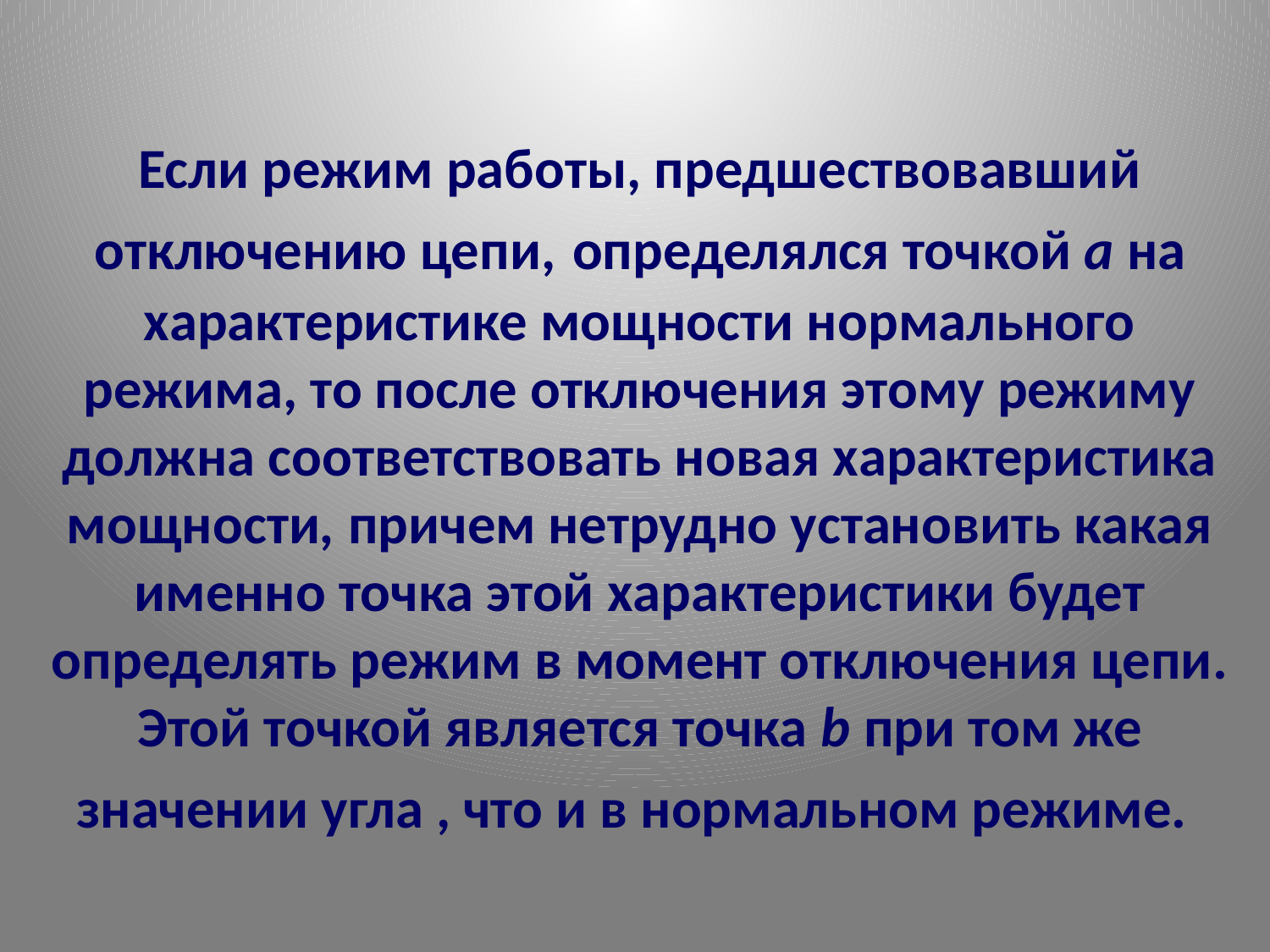

# Если режим работы, предшествовавший отключению цепи, определялся точкой а на характеристике мощности нормального режима, то после отключения этому режиму должна соответствовать новая характеристика мощности, причем нетрудно установить какая именно точка этой характеристики будет определять режим в момент отключения цепи. Этой точкой является точка b при том же значении угла , что и в нормальном режиме.